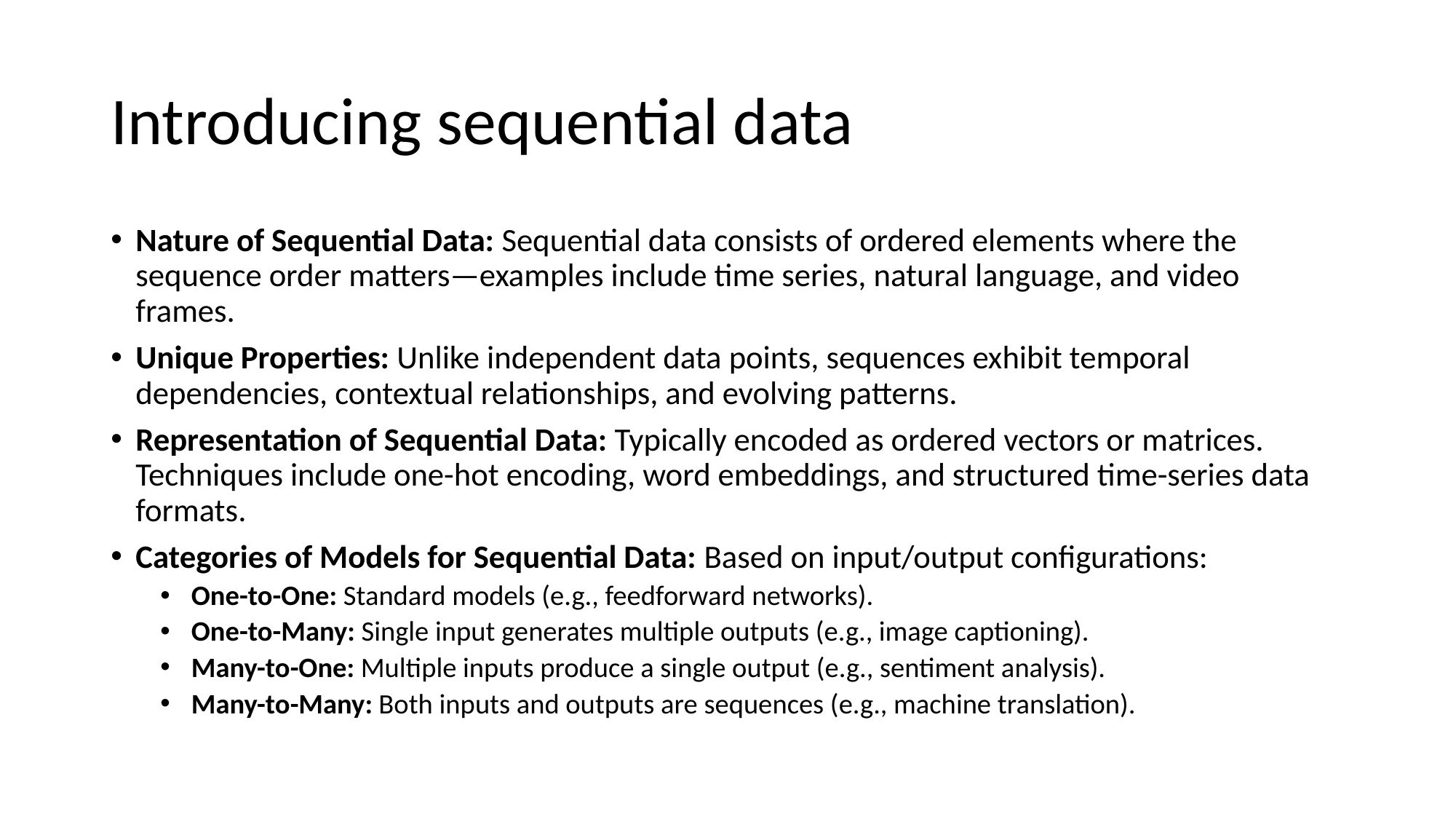

# Introducing sequential data
Nature of Sequential Data: Sequential data consists of ordered elements where the sequence order matters—examples include time series, natural language, and video frames.
Unique Properties: Unlike independent data points, sequences exhibit temporal dependencies, contextual relationships, and evolving patterns.
Representation of Sequential Data: Typically encoded as ordered vectors or matrices. Techniques include one-hot encoding, word embeddings, and structured time-series data formats.
Categories of Models for Sequential Data: Based on input/output configurations:
One-to-One: Standard models (e.g., feedforward networks).
One-to-Many: Single input generates multiple outputs (e.g., image captioning).
Many-to-One: Multiple inputs produce a single output (e.g., sentiment analysis).
Many-to-Many: Both inputs and outputs are sequences (e.g., machine translation).